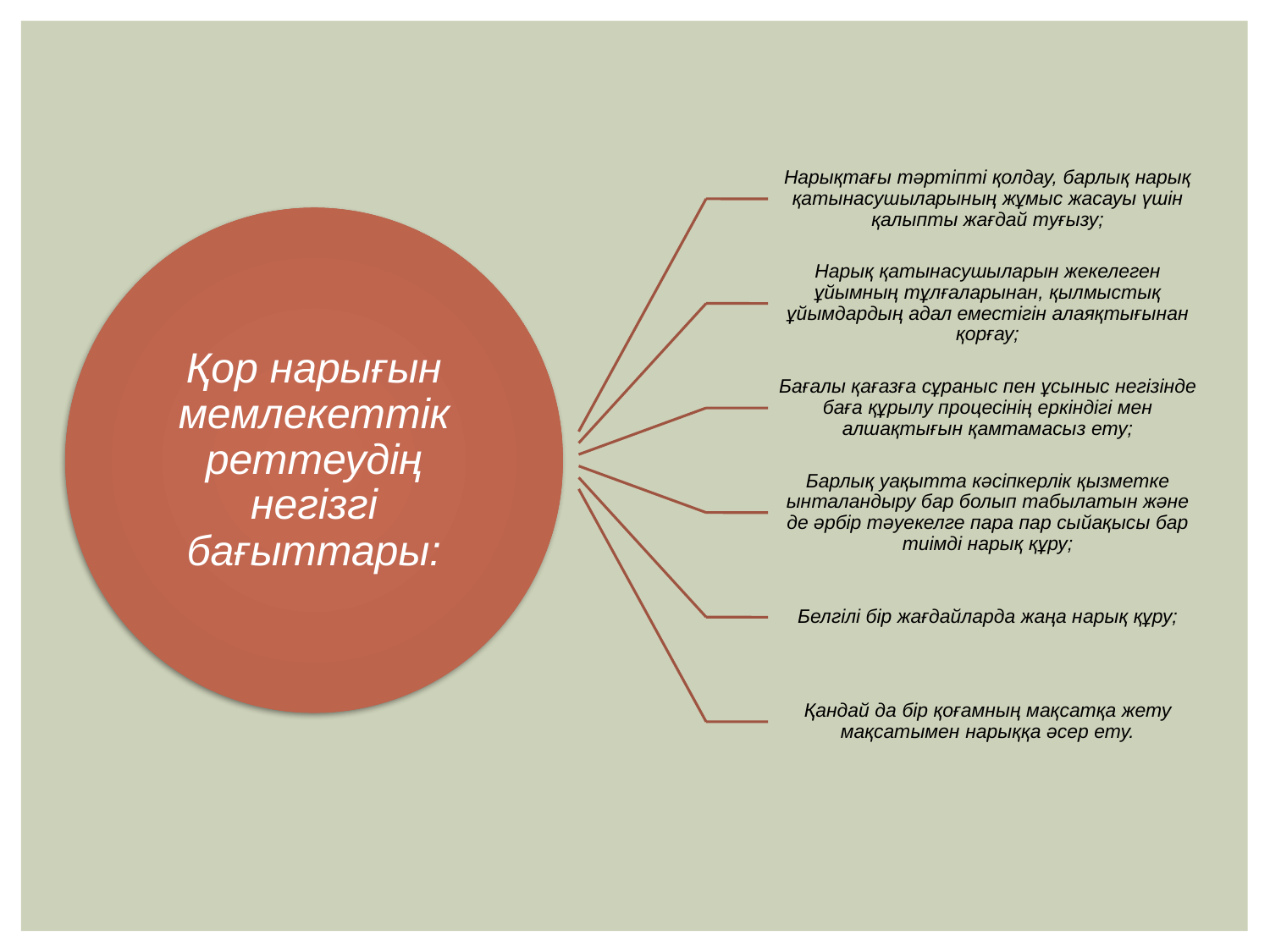

Қор нарығын мемлекеттік реттеудің негізгі бағыттары:
Нарықтағы тәртіпті қолдау, барлық нарық қатынасушыларының жұмыс жасауы үшін қалыпты жағдай туғызу;
Нарық қатынасушыларын жекелеген ұйымның тұлғаларынан, қылмыстық ұйымдардың адал еместігін алаяқтығынан қорғау;
Бағалы қағазға сұраныс пен ұсыныс негізінде баға құрылу процесінің еркіндігі мен алшақтығын қамтамасыз ету;
Барлық уақытта кәсіпкерлік қызметке ынталандыру бар болып табылатын және де әрбір тәуекелге пара пар сыйақысы бар тиімді нарық құру;
Белгілі бір жағдайларда жаңа нарық құру;
Қандай да бір қоғамның мақсатқа жету мақсатымен нарыққа әсер ету.